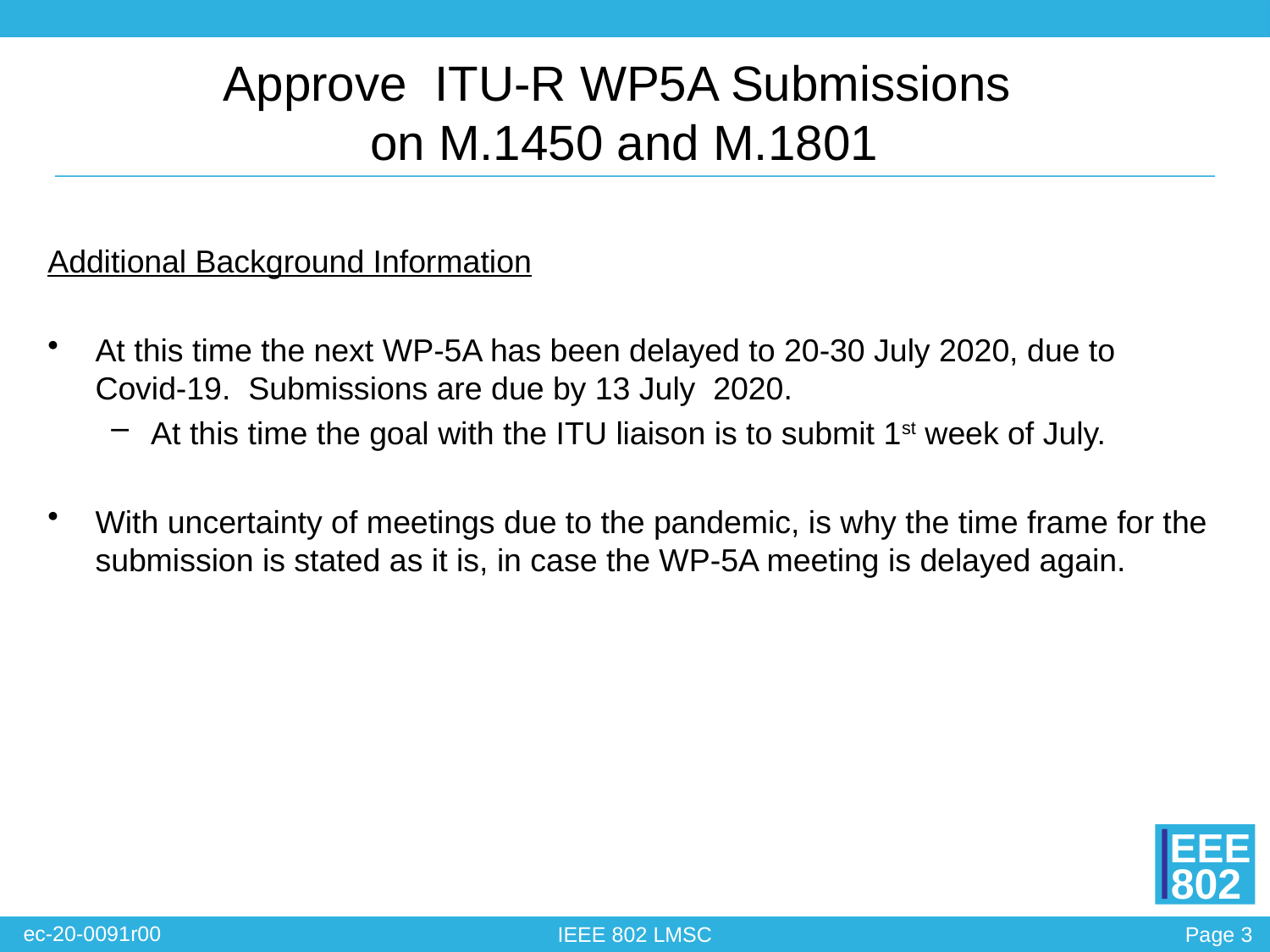

# Approve  ITU-R WP5A Submissions on M.1450 and M.1801

Additional Background Information

At this time the next WP-5A has been delayed to 20-30 July 2020, due to Covid-19.  Submissions are due by 13 July  2020.
At this time the goal with the ITU liaison is to submit 1st week of July.

With uncertainty of meetings due to the pandemic, is why the time frame for the submission is stated as it is, in case the WP-5A meeting is delayed again.